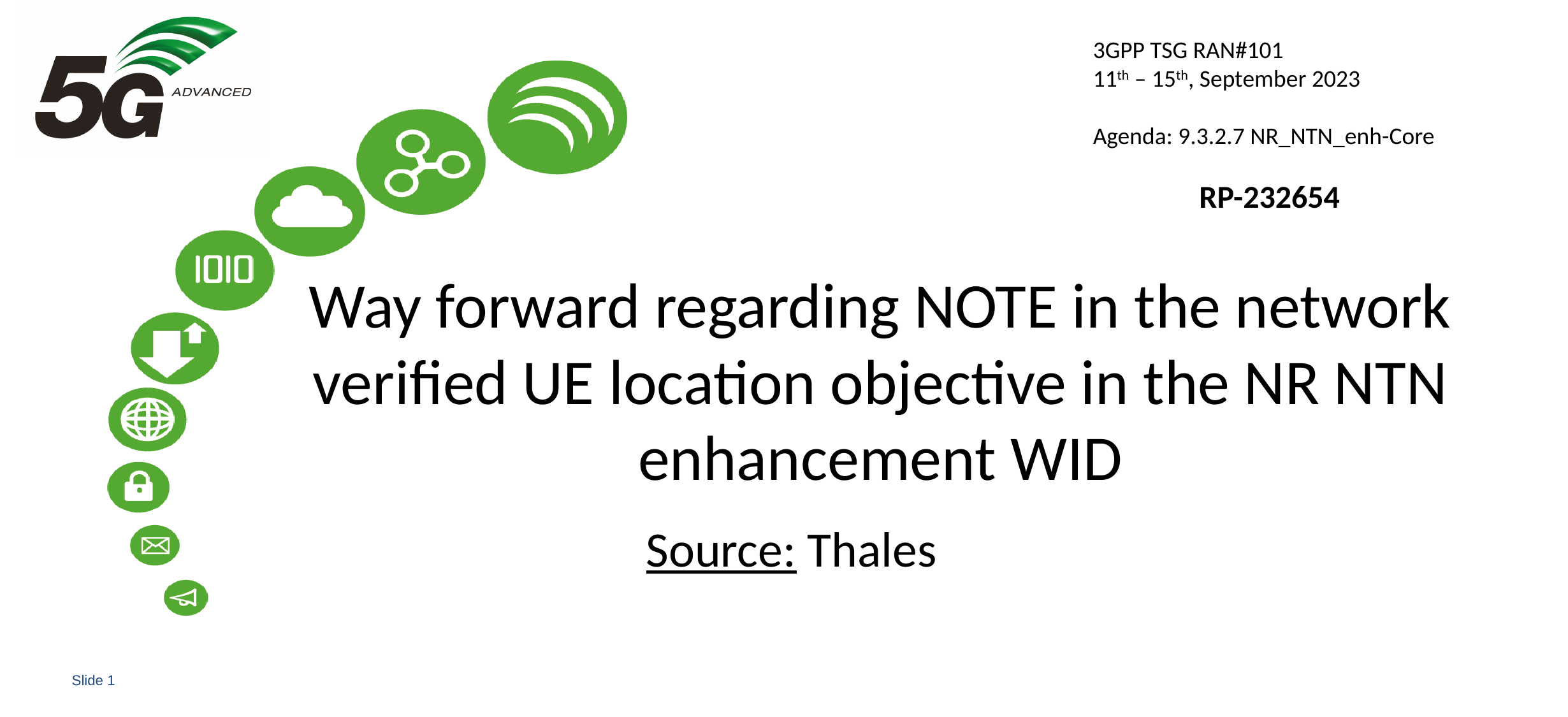

3GPP TSG RAN#101
11th – 15th, September 2023

Agenda: 9.3.2.7 NR_NTN_enh-Core
RP-232654
# Way forward regarding NOTE in the network verified UE location objective in the NR NTN enhancement WID
Source: Thales